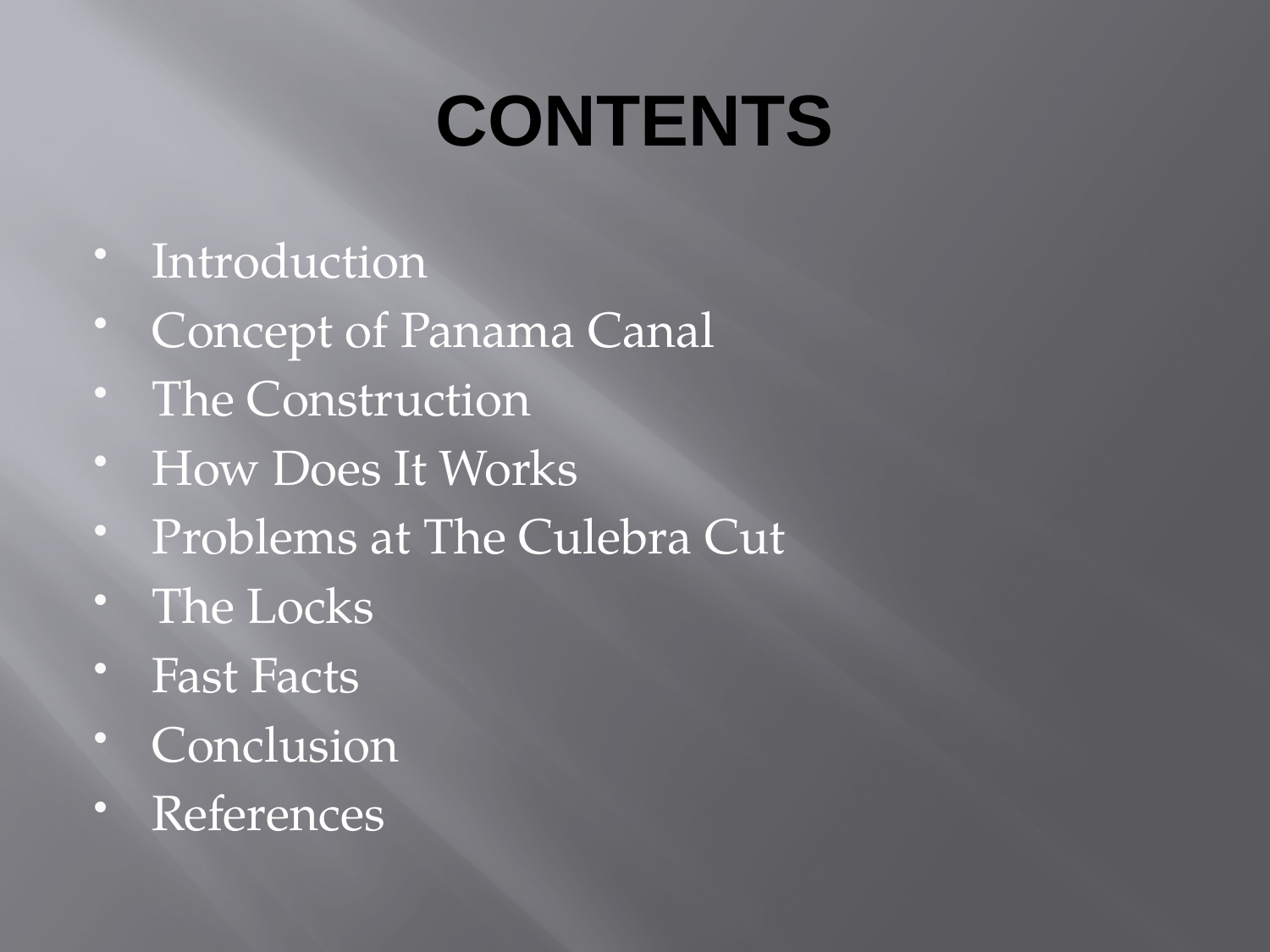

# CONTENTS
Introduction
Concept of Panama Canal
The Construction
How Does It Works
Problems at The Culebra Cut
The Locks
Fast Facts
Conclusion
References